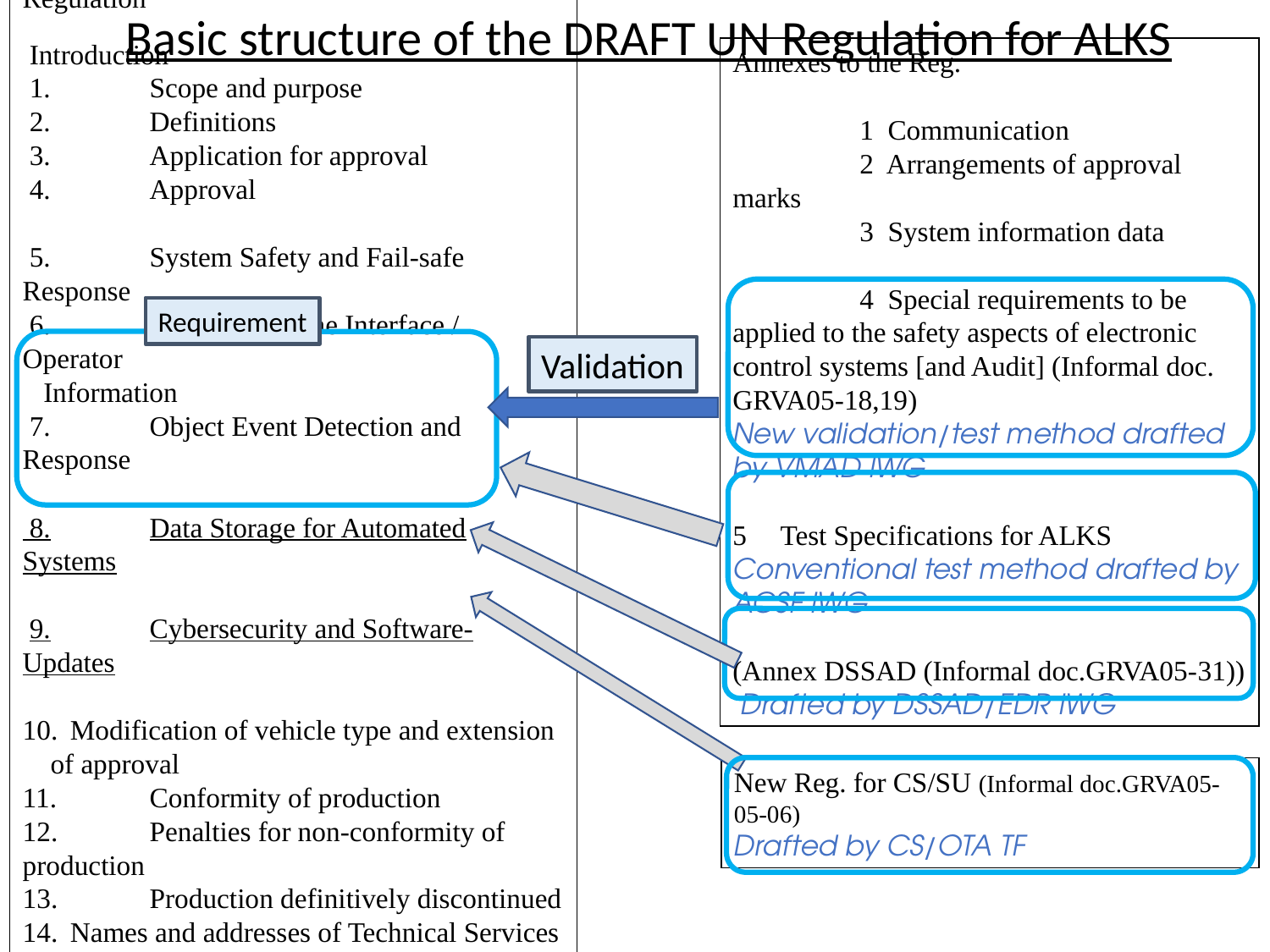

Basic structure of the DRAFT UN Regulation for ALKS
Annexes to the Reg.

	1  Communication
	2  Arrangements of approval marks
	3  System information data

	4  Special requirements to be applied to the safety aspects of electronic control systems [and Audit] (Informal doc. GRVA05-18,19)
New validation/test method drafted by VMAD IWG

Test Specifications for ALKS
Conventional test method drafted by ACSF IWG

(Annex DSSAD (Informal doc.GRVA05-31))
 Drafted by DSSAD/EDR IWG
Regulation

 Introduction
 1.	Scope and purpose
 2.	Definitions
 3.	Application for approval
 4.	Approval

 5.	System Safety and Fail-safe Response
 6.	Human Machine Interface / Operator
   Information
 7.	Object Event Detection and Response

 8.	Data Storage for Automated Systems

 9.	Cybersecurity and Software-Updates

Modification of vehicle type and extension
    of approval
11.	Conformity of production
12.	Penalties for non-conformity of production
13.	Production definitively discontinued
Names and addresses of Technical Services
     responsible for conducting approval tests
     and of Type Approval Authorities

Requirement

Validation

New Reg. for CS/SU (Informal doc.GRVA05-05-06)
Drafted by CS/OTA TF